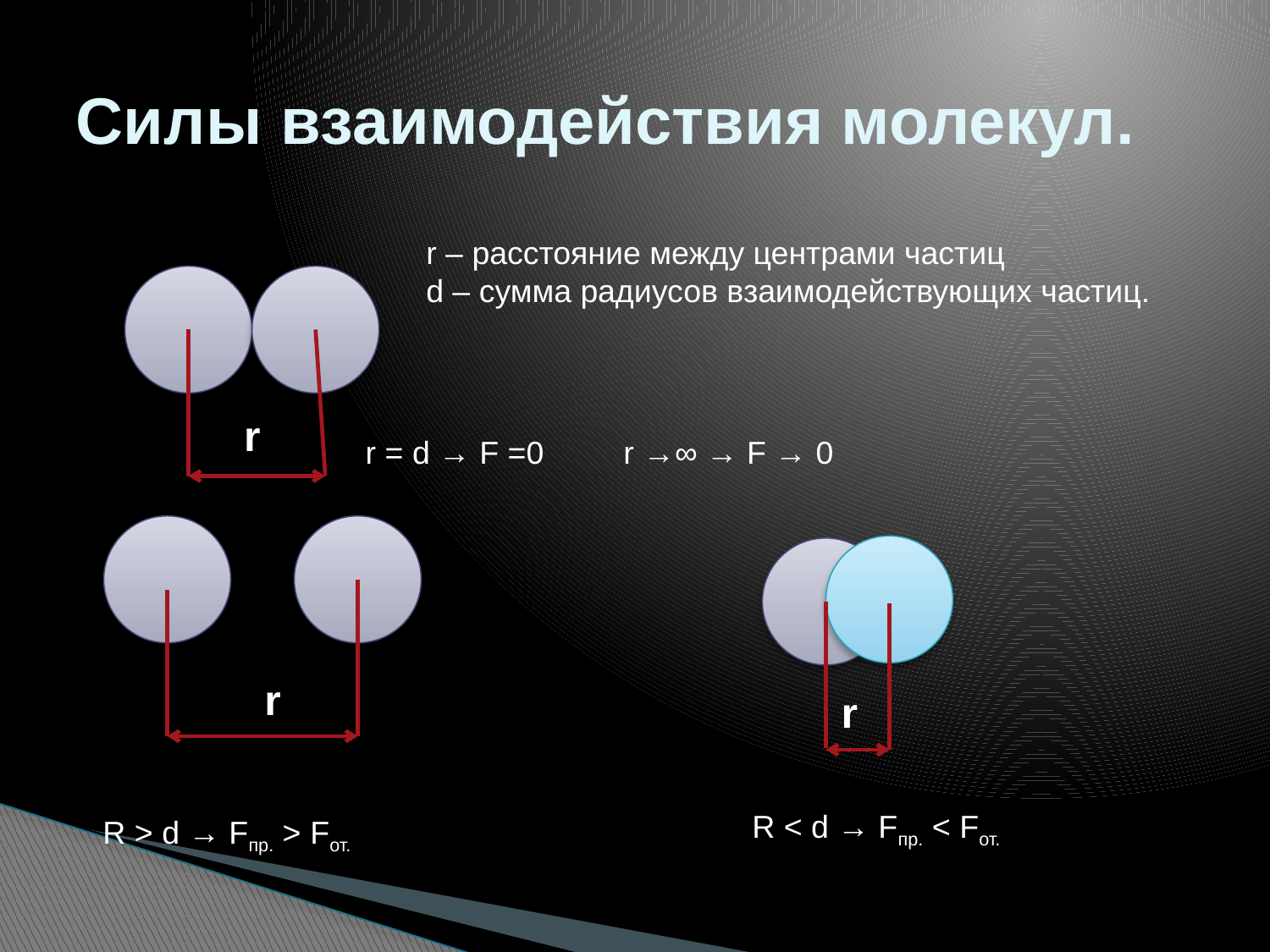

# Силы взаимодействия молекул.
r – расстояние между центрами частиц
d – сумма радиусов взаимодействующих частиц.

r
r = d → F =0         r →∞ → F → 0

r
r
R ˂ d → Fпр. ˂ Fот.
R ˃ d → Fпр. ˃ Fот.